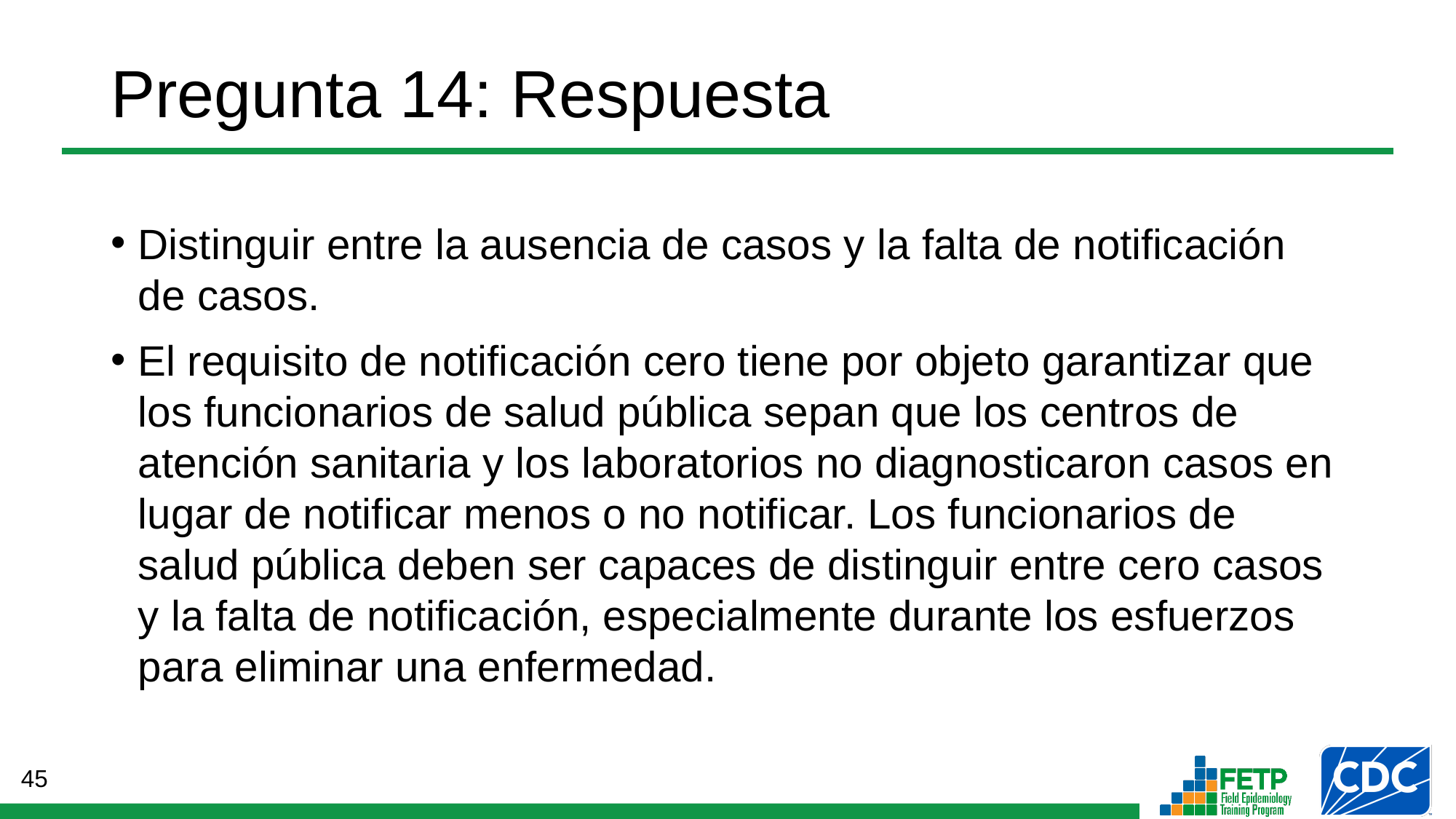

# Pregunta 14: Respuesta
Distinguir entre la ausencia de casos y la falta de notificación de casos.
El requisito de notificación cero tiene por objeto garantizar que los funcionarios de salud pública sepan que los centros de atención sanitaria y los laboratorios no diagnosticaron casos en lugar de notificar menos o no notificar. Los funcionarios de salud pública deben ser capaces de distinguir entre cero casos y la falta de notificación, especialmente durante los esfuerzos para eliminar una enfermedad.